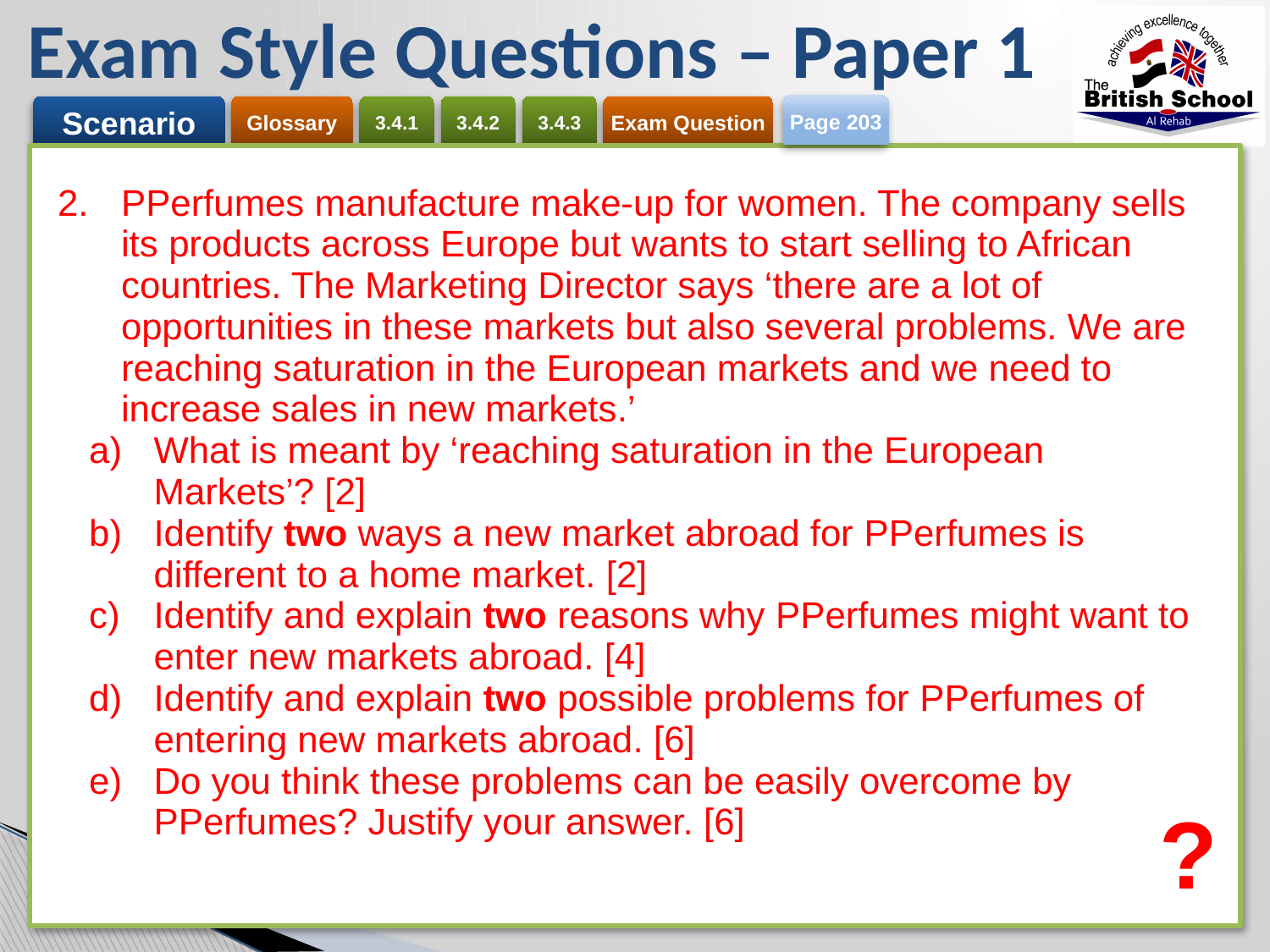

# Exam Style Questions – Paper 1
Page 203
| PPerfumes manufacture make-up for women. The company sells its products across Europe but wants to start selling to African countries. The Marketing Director says ‘there are a lot of opportunities in these markets but also several problems. We are reaching saturation in the European markets and we need to increase sales in new markets.’ What is meant by ‘reaching saturation in the European Markets’? [2] Identify two ways a new market abroad for PPerfumes is different to a home market. [2] Identify and explain two reasons why PPerfumes might want to enter new markets abroad. [4] Identify and explain two possible problems for PPerfumes of entering new markets abroad. [6] Do you think these problems can be easily overcome by PPerfumes? Justify your answer. [6] |
| --- |
?